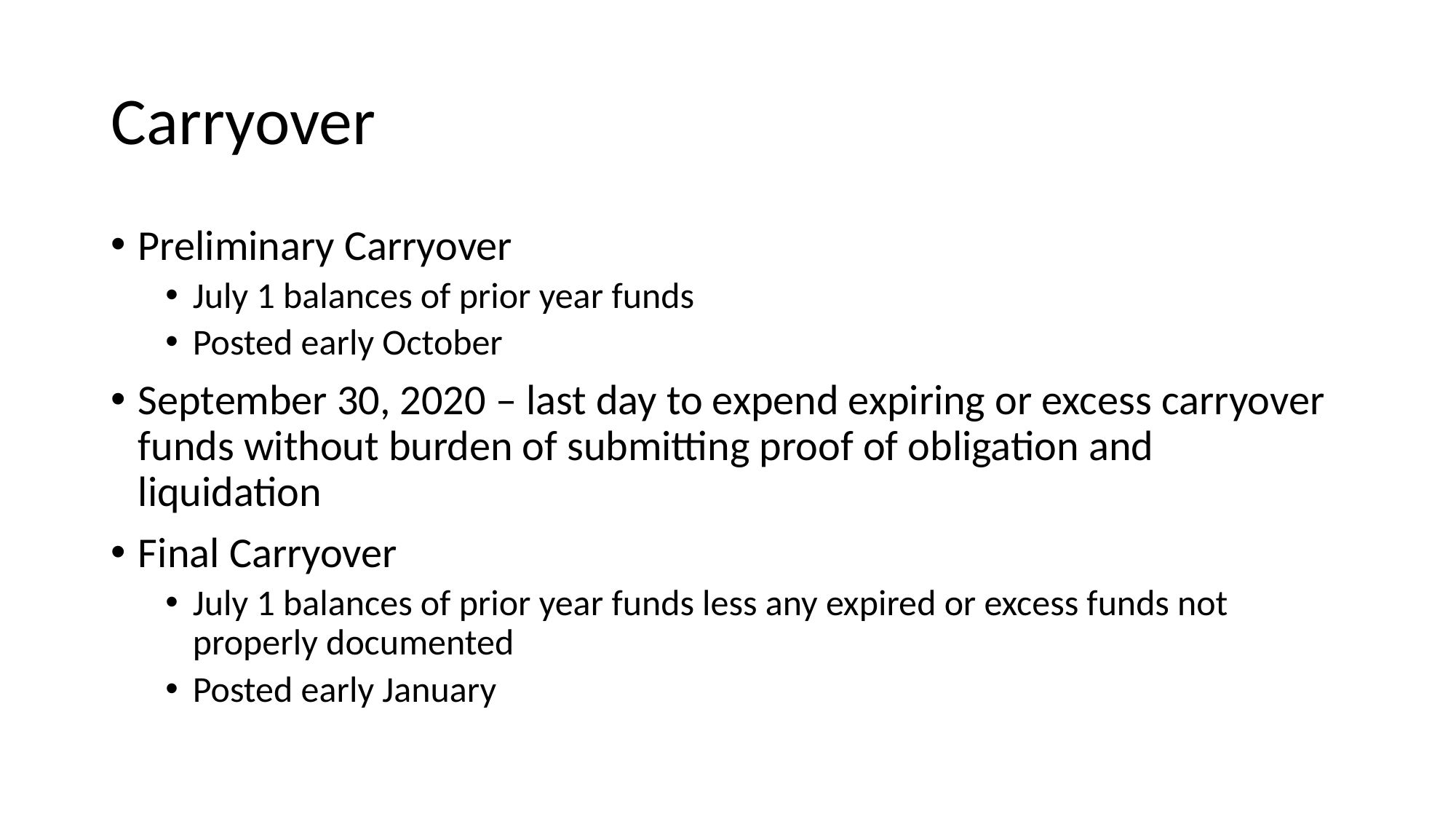

# Carryover
Preliminary Carryover
July 1 balances of prior year funds
Posted early October
September 30, 2020 – last day to expend expiring or excess carryover funds without burden of submitting proof of obligation and liquidation
Final Carryover
July 1 balances of prior year funds less any expired or excess funds not properly documented
Posted early January